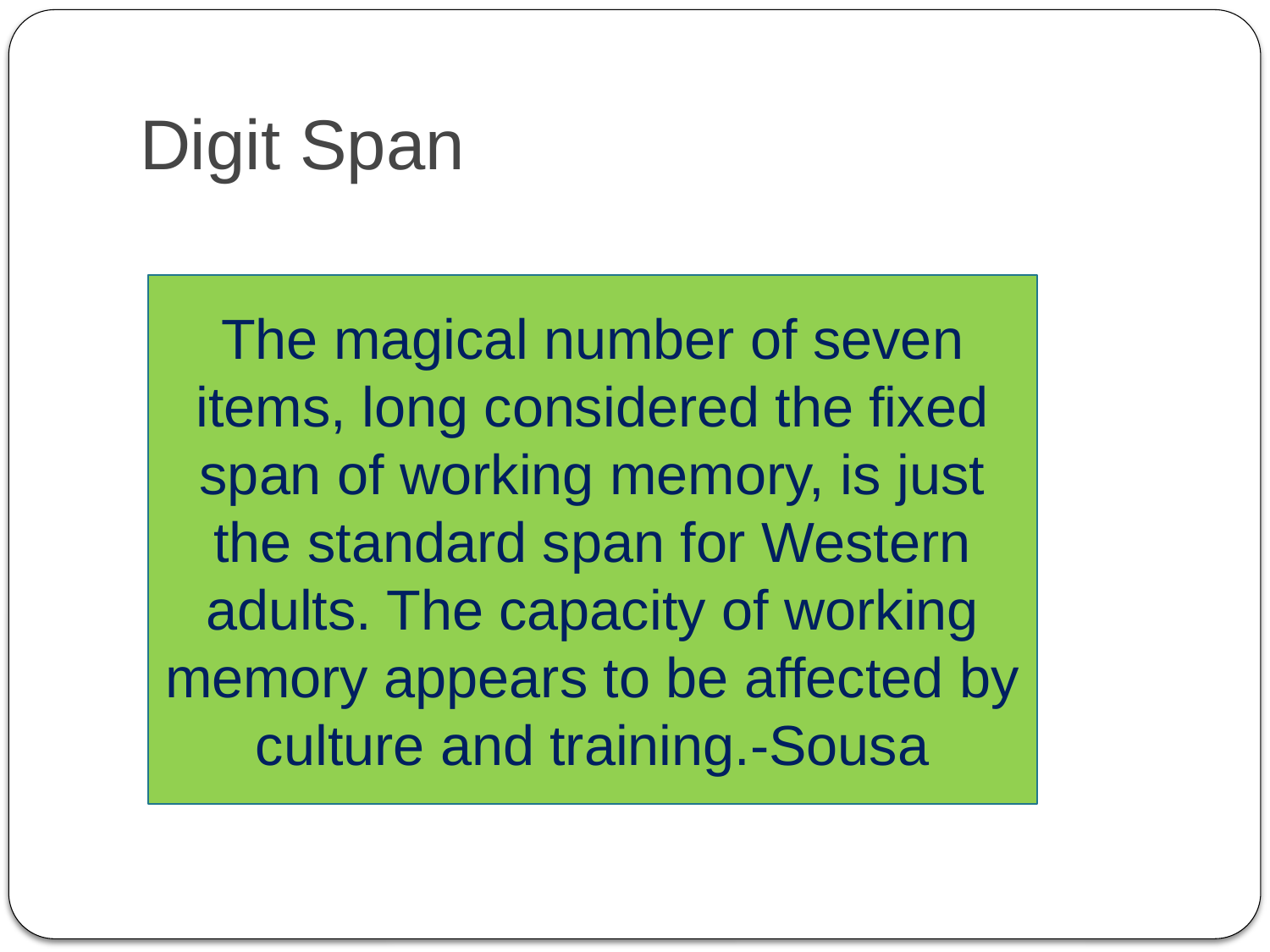

# Digit Span
The magical number of seven items, long considered the fixed span of working memory, is just the standard span for Western adults. The capacity of working memory appears to be affected by culture and training.-Sousa